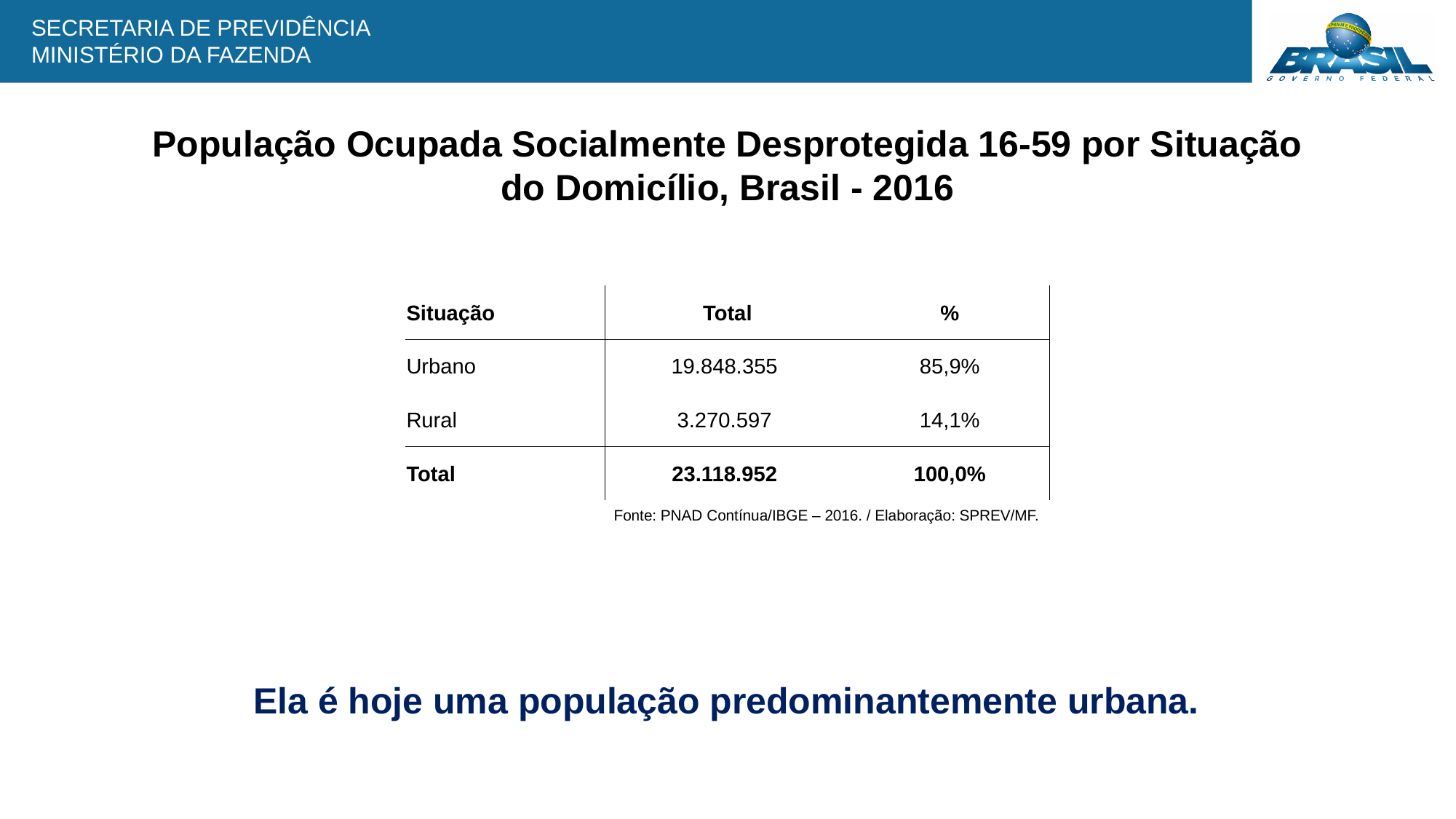

População Ocupada Socialmente Desprotegida 16-59 por Situação do Domicílio, Brasil - 2016
| Situação | Total | % |
| --- | --- | --- |
| Urbano | 19.848.355 | 85,9% |
| Rural | 3.270.597 | 14,1% |
| Total | 23.118.952 | 100,0% |
Fonte: PNAD Contínua/IBGE – 2016. / Elaboração: SPREV/MF.
Ela é hoje uma população predominantemente urbana.